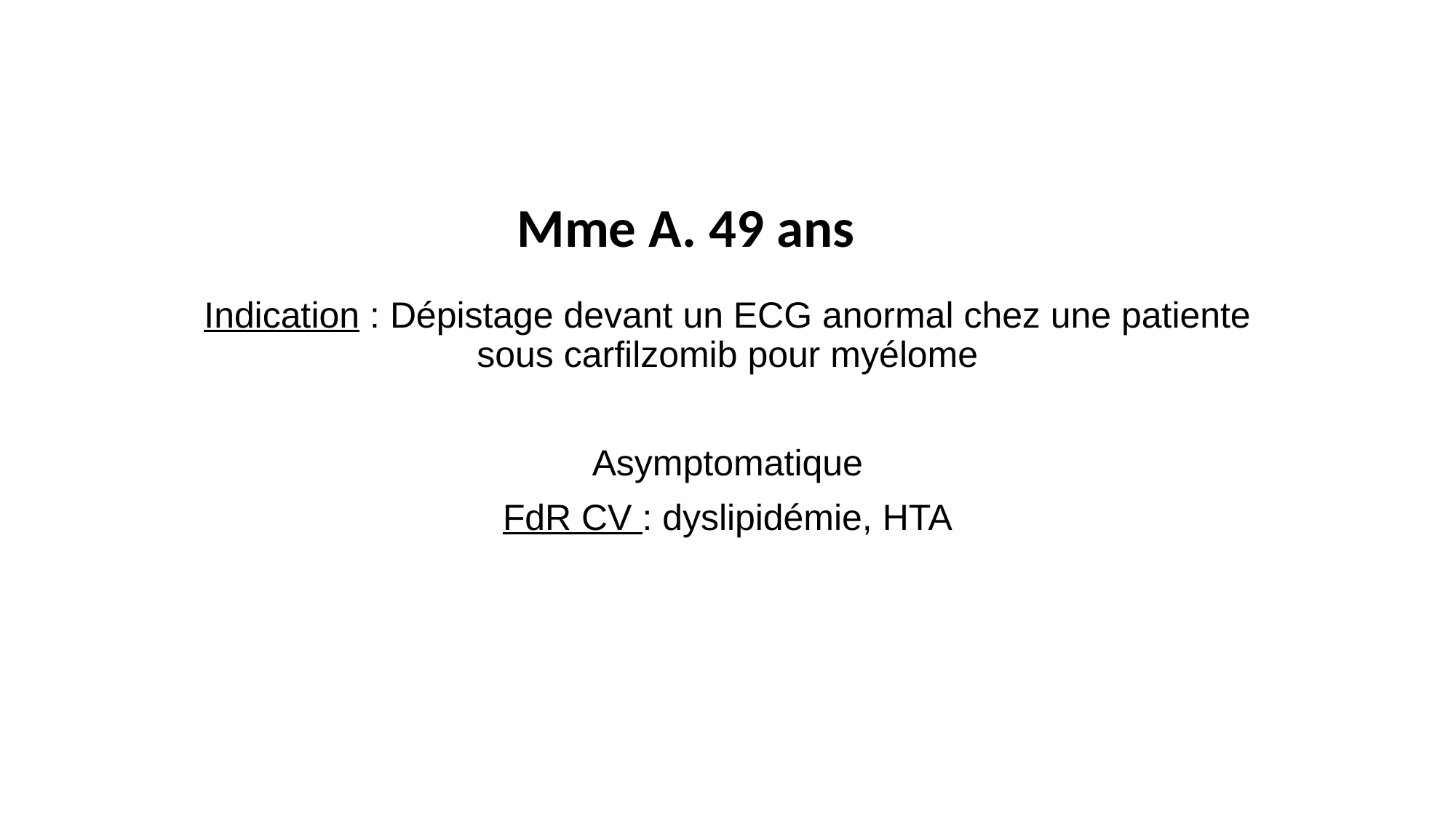

Mme A. 49 ans
Indication : Dépistage devant un ECG anormal chez une patiente sous carfilzomib pour myélome

Asymptomatique
FdR CV : dyslipidémie, HTA